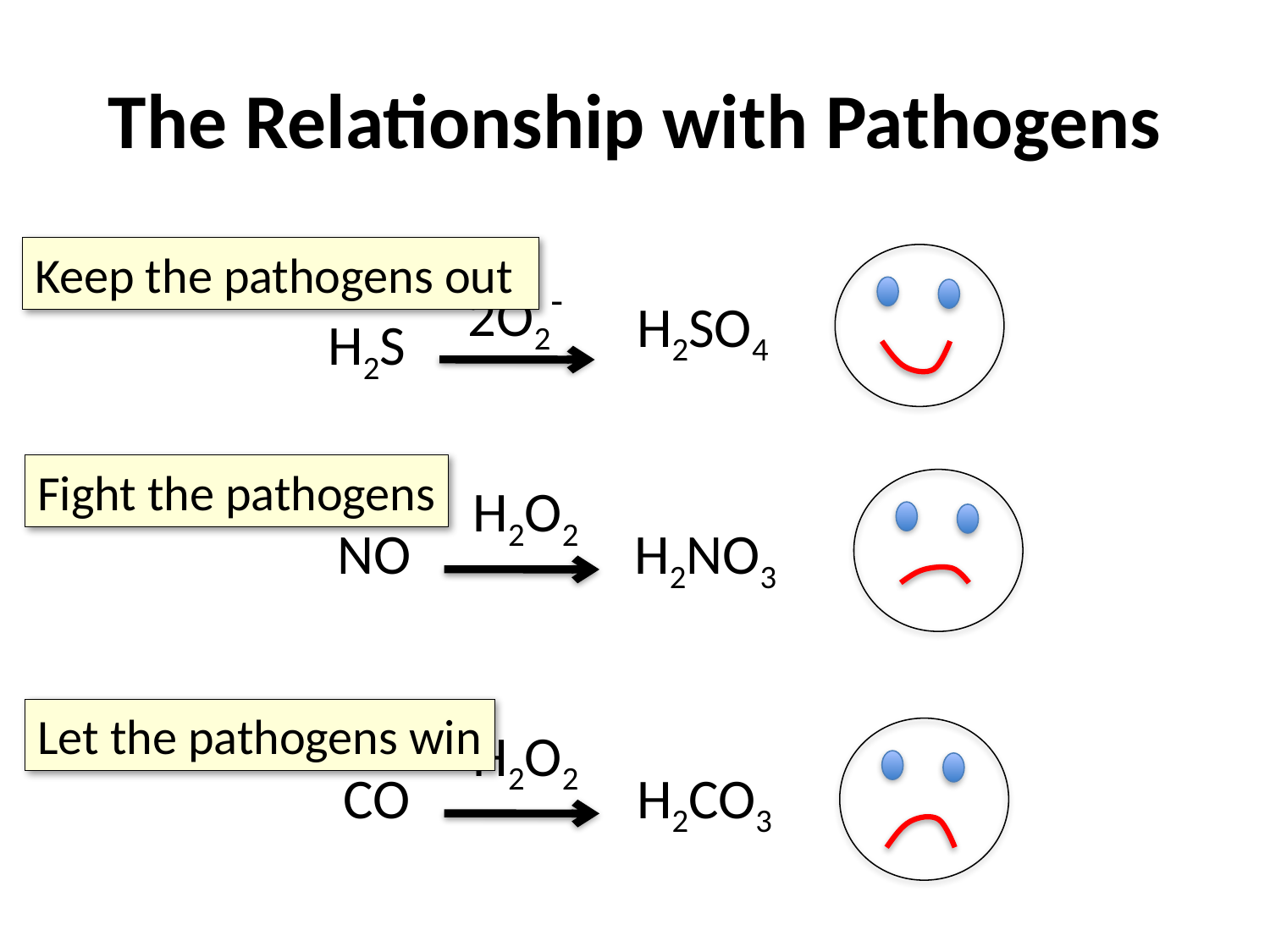

# The Relationship with Pathogens
Keep the pathogens out

2O2-
H2SO4
H2S
Fight the pathogens
H2O2

NO
H2NO3
Let the pathogens win
H2O2

CO
H2CO3